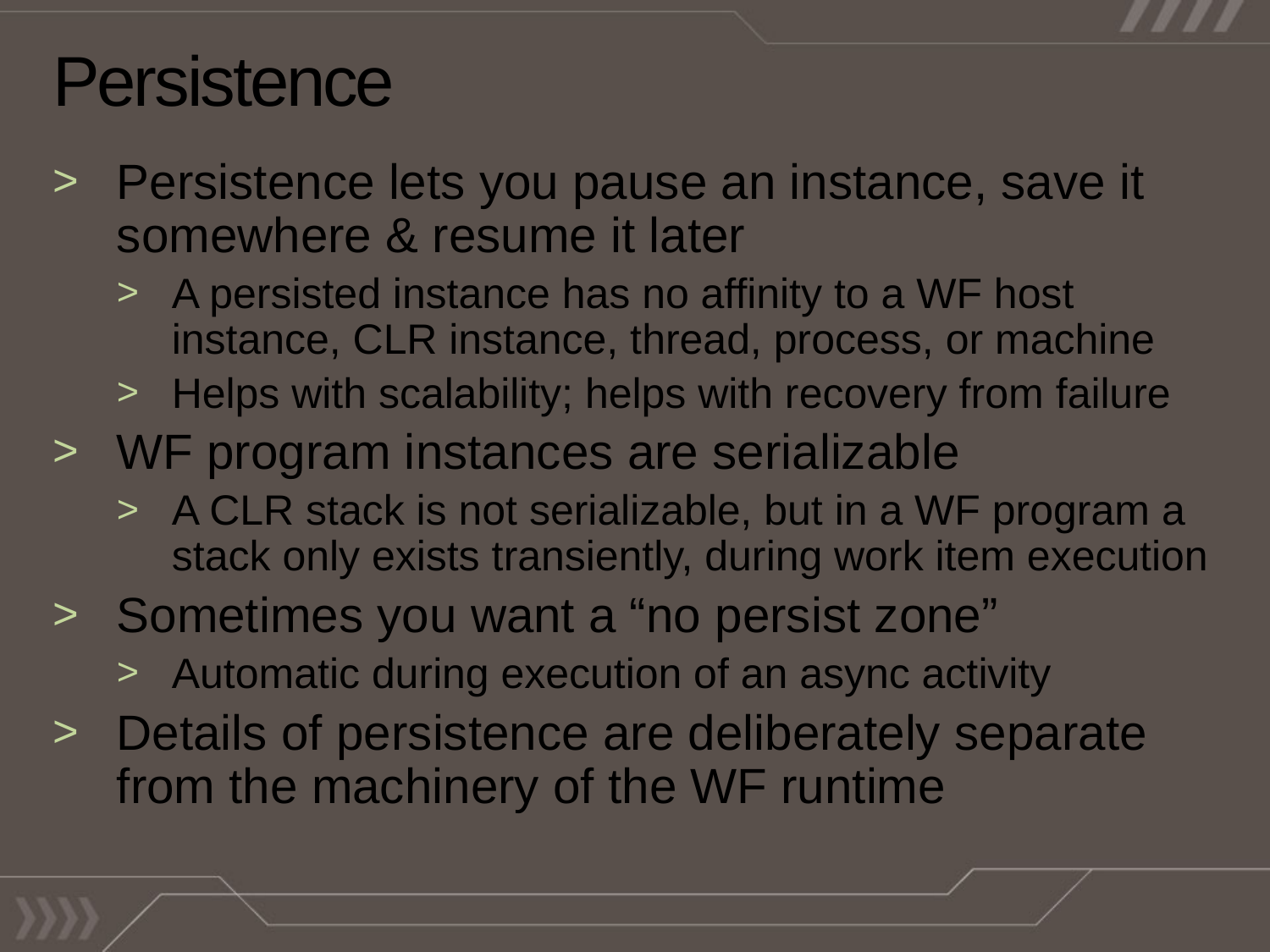

Persistence
Persistence lets you pause an instance, save it somewhere & resume it later
A persisted instance has no affinity to a WF host instance, CLR instance, thread, process, or machine
Helps with scalability; helps with recovery from failure
WF program instances are serializable
A CLR stack is not serializable, but in a WF program a stack only exists transiently, during work item execution
Sometimes you want a “no persist zone”
Automatic during execution of an async activity
Details of persistence are deliberately separate from the machinery of the WF runtime